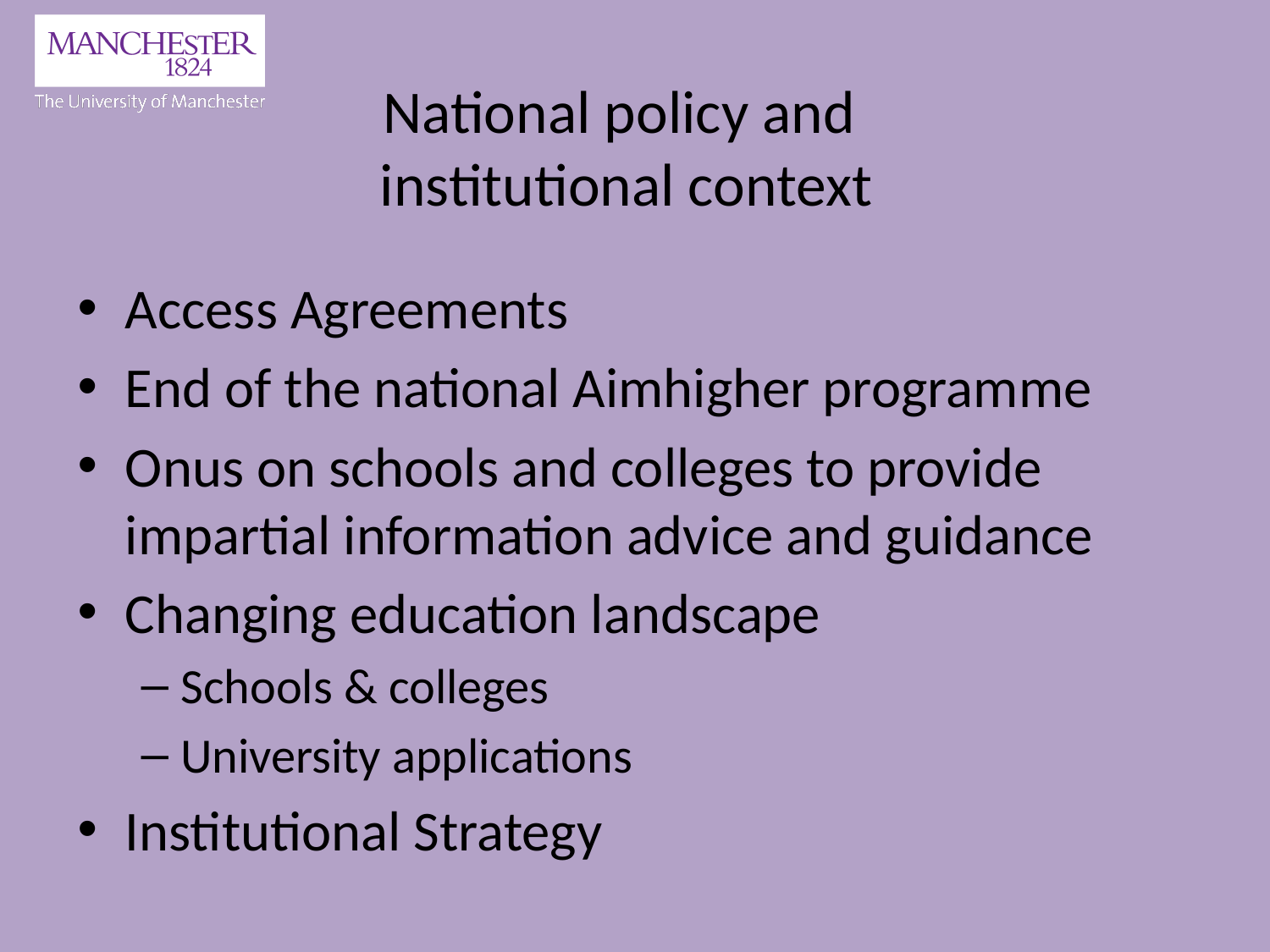

# National policy and institutional context
Access Agreements
End of the national Aimhigher programme
Onus on schools and colleges to provide impartial information advice and guidance
Changing education landscape
Schools & colleges
University applications
Institutional Strategy